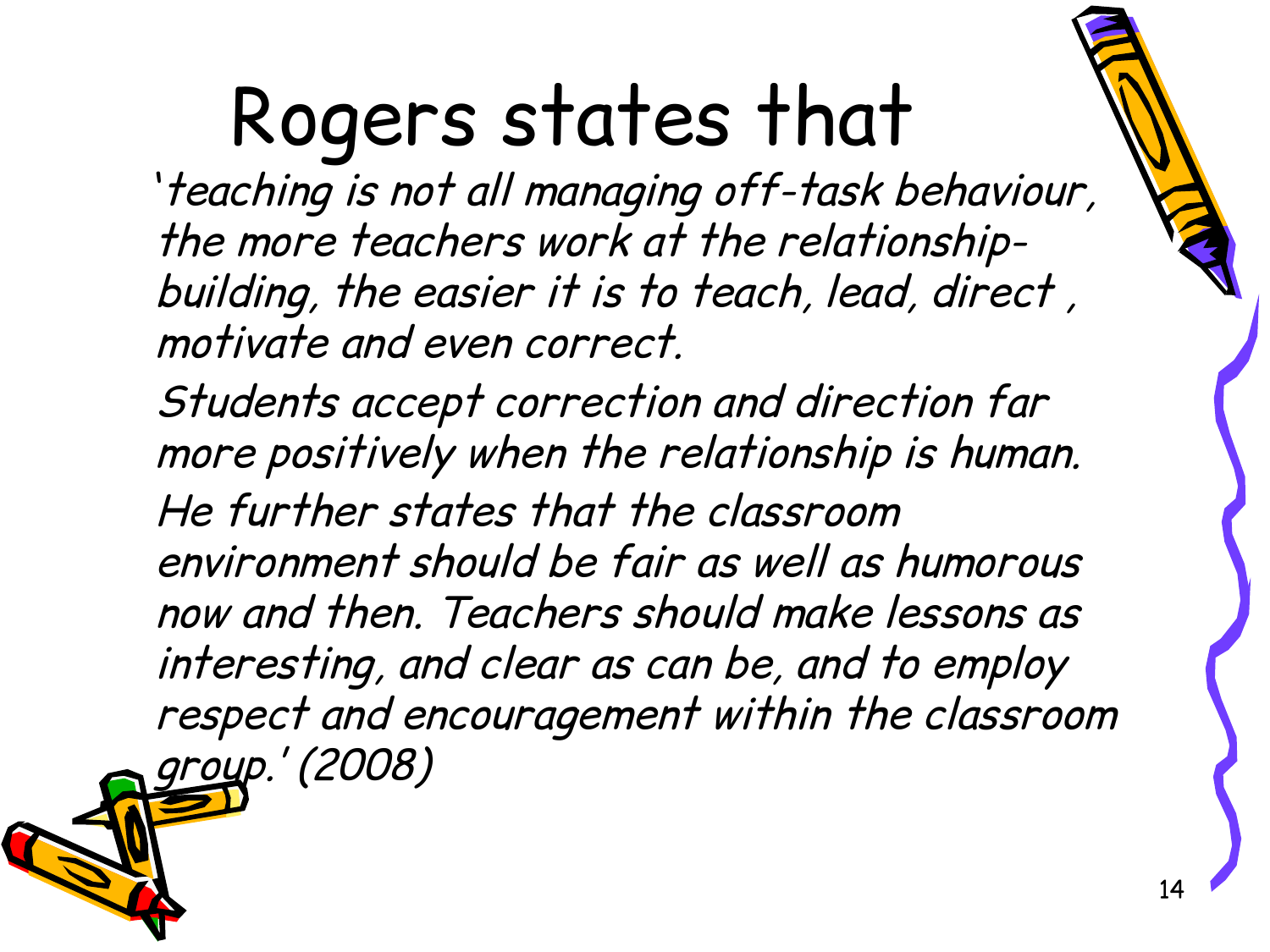

# Rogers states that
	‘teaching is not all managing off-task behaviour, the more teachers work at the relationship-building, the easier it is to teach, lead, direct , motivate and even correct.
	Students accept correction and direction far more positively when the relationship is human.
	He further states that the classroom environment should be fair as well as humorous now and then. Teachers should make lessons as interesting, and clear as can be, and to employ respect and encouragement within the classroom group.’ (2008)

14